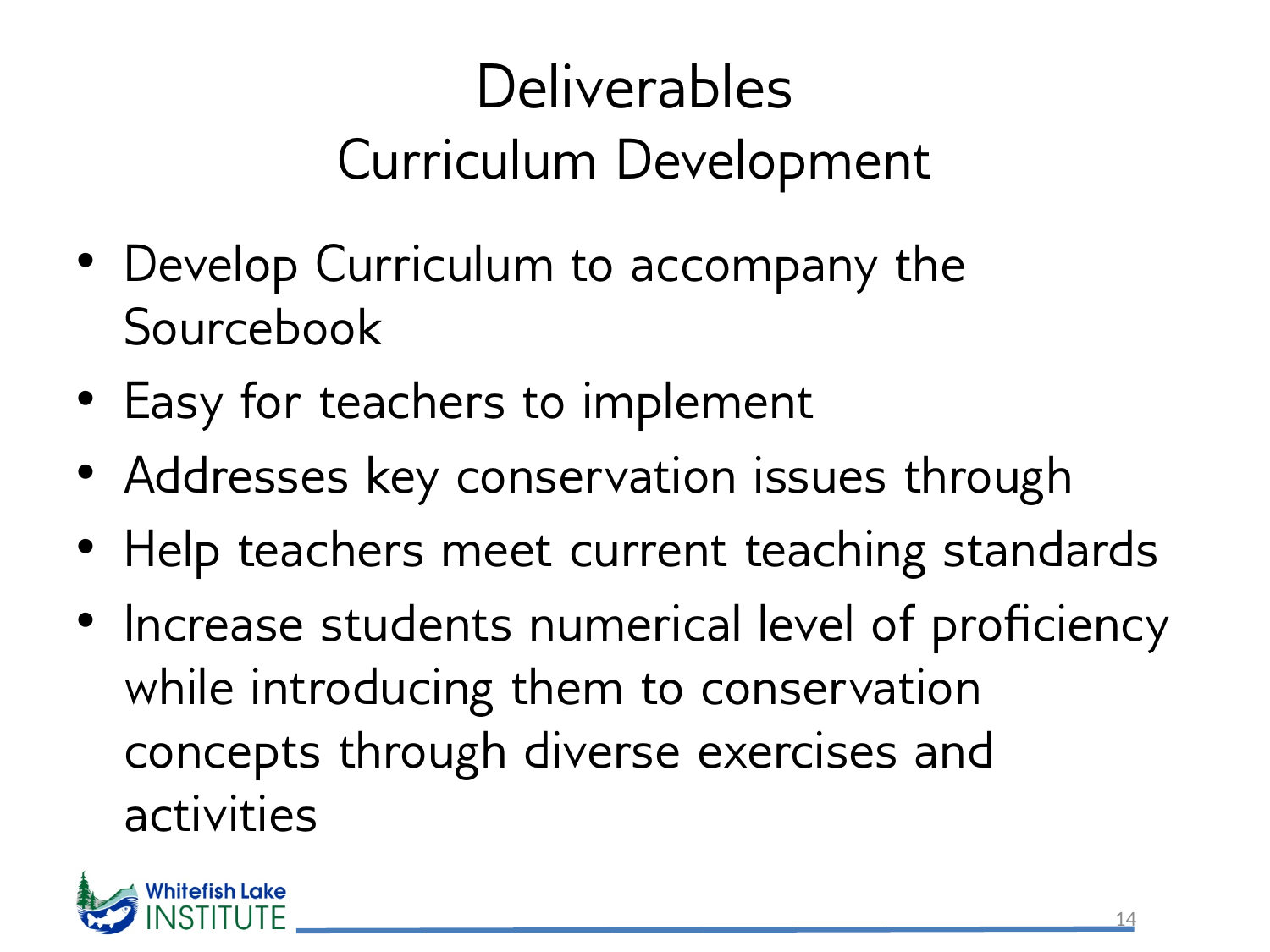

# Deliverables Curriculum Development
Develop Curriculum to accompany the Sourcebook
Easy for teachers to implement
Addresses key conservation issues through
Help teachers meet current teaching standards
Increase students numerical level of proficiency while introducing them to conservation concepts through diverse exercises and activities